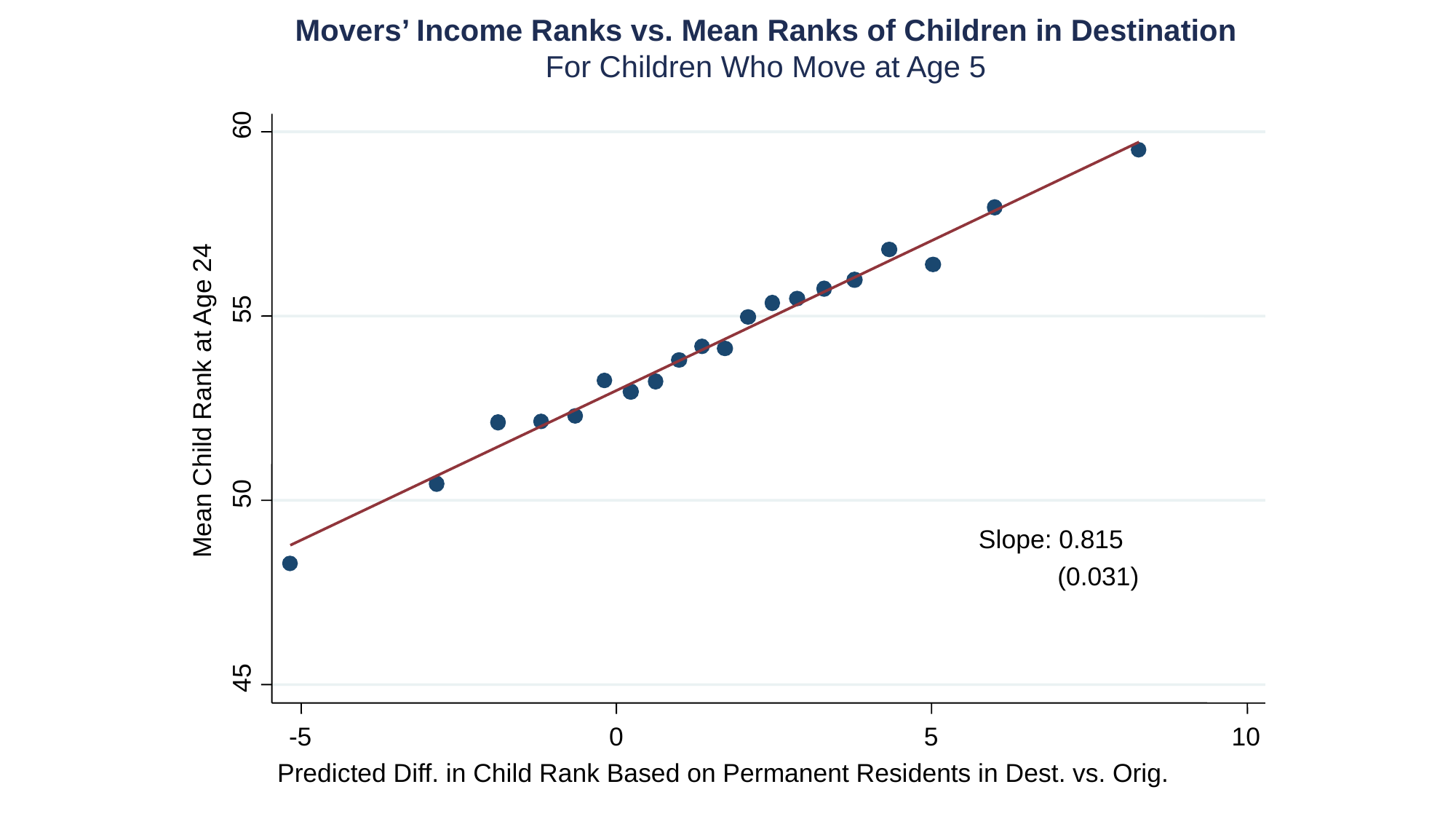

60

55

Mean Child Rank at Age 24

50

Slope: 0.815

(0.031)
45

-5
0
5
10
Predicted Diff. in Child Rank Based on Permanent Residents in Dest. vs. Orig.
Movers’ Income Ranks vs. Mean Ranks of Children in Destination
For Children Who Move at Age 5